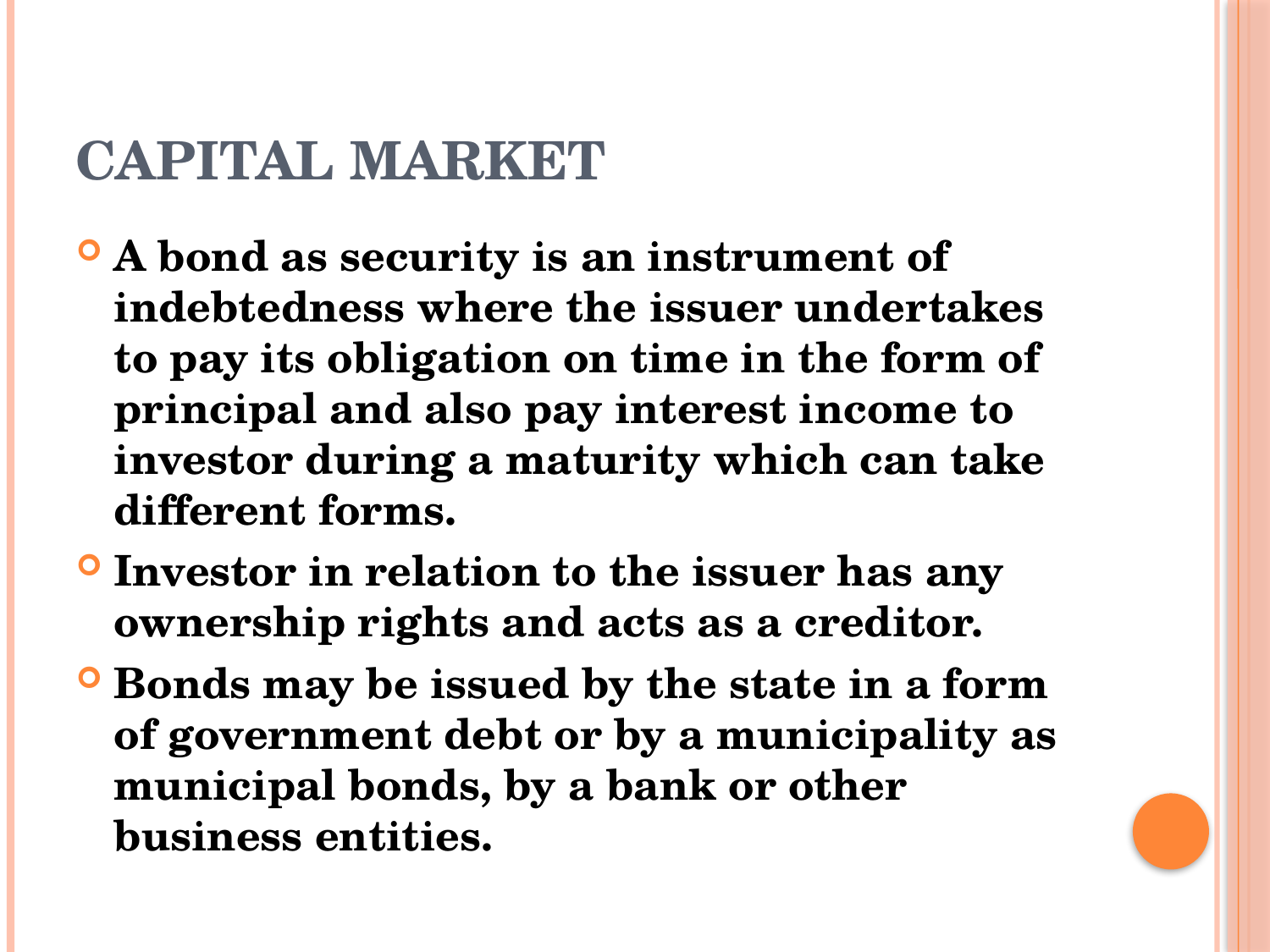

# Capital market
A bond as security is an instrument of indebtedness where the issuer undertakes to pay its obligation on time in the form of principal and also pay interest income to investor during a maturity which can take different forms.
Investor in relation to the issuer has any ownership rights and acts as a creditor.
Bonds may be issued by the state in a form of government debt or by a municipality as municipal bonds, by a bank or other business entities.